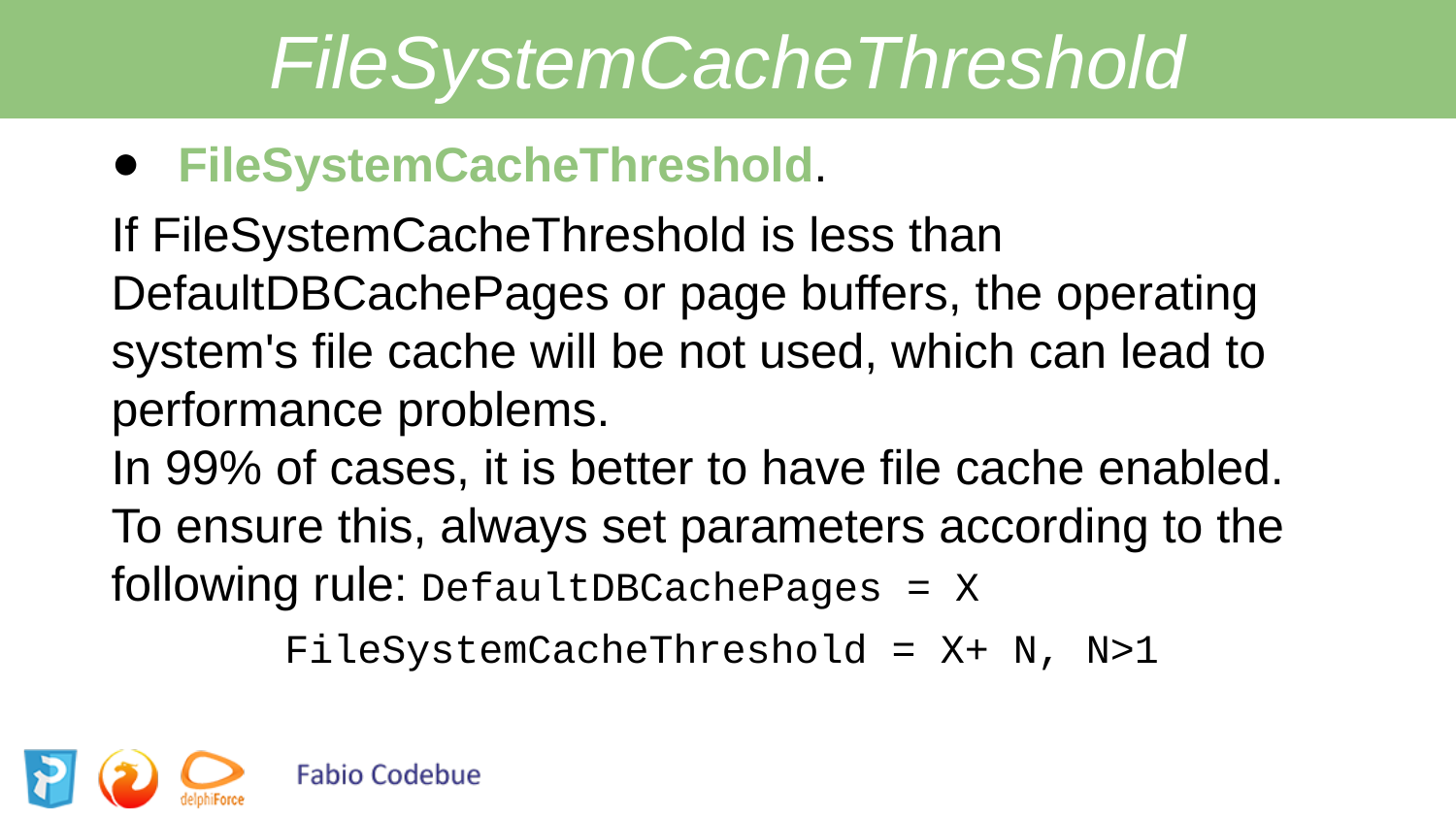

FileSystemCacheThreshold
FileSystemCacheThreshold.
If FileSystemCacheThreshold is less than DefaultDBCachePages or page buffers, the operating system's file cache will be not used, which can lead to performance problems.
In 99% of cases, it is better to have file cache enabled.
To ensure this, always set parameters according to the following rule: DefaultDBCachePages = X
FileSystemCacheThreshold = X+ N, N>1